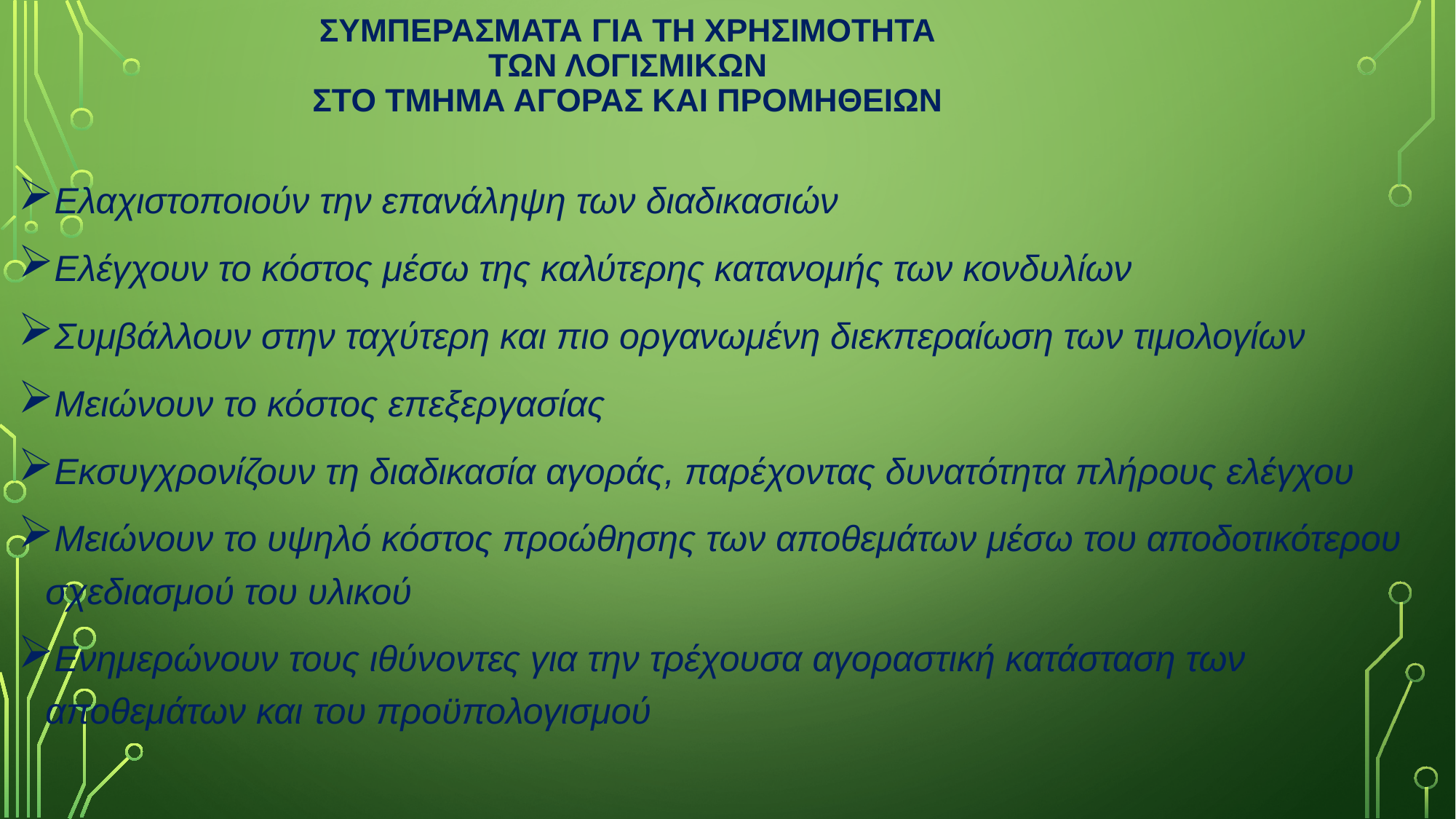

# ΣΥΜΠΕΡΑΣΜΑΤΑ ΓΙΑ ΤΗ ΧΡΗΣΙΜΟΤΗΤΑ ΤΩΝ ΛΟΓΙΣΜΙΚΩΝ ΣΤΟ ΤΜΗΜΑ ΑΓΟΡΑΣ ΚΑΙ ΠΡΟΜΗΘΕΙΩΝ
Ελαχιστοποιούν την επανάληψη των διαδικασιών
Ελέγχουν το κόστος μέσω της καλύτερης κατανομής των κονδυλίων
Συμβάλλουν στην ταχύτερη και πιο οργανωμένη διεκπεραίωση των τιμολογίων
Μειώνουν το κόστος επεξεργασίας
Εκσυγχρονίζουν τη διαδικασία αγοράς, παρέχοντας δυνατότητα πλήρους ελέγχου
Μειώνουν το υψηλό κόστος προώθησης των αποθεμάτων μέσω του αποδοτικότερου σχεδιασμού του υλικού
Ενημερώνουν τους ιθύνοντες για την τρέχουσα αγοραστική κατάσταση των αποθεμάτων και του προϋπολογισμού